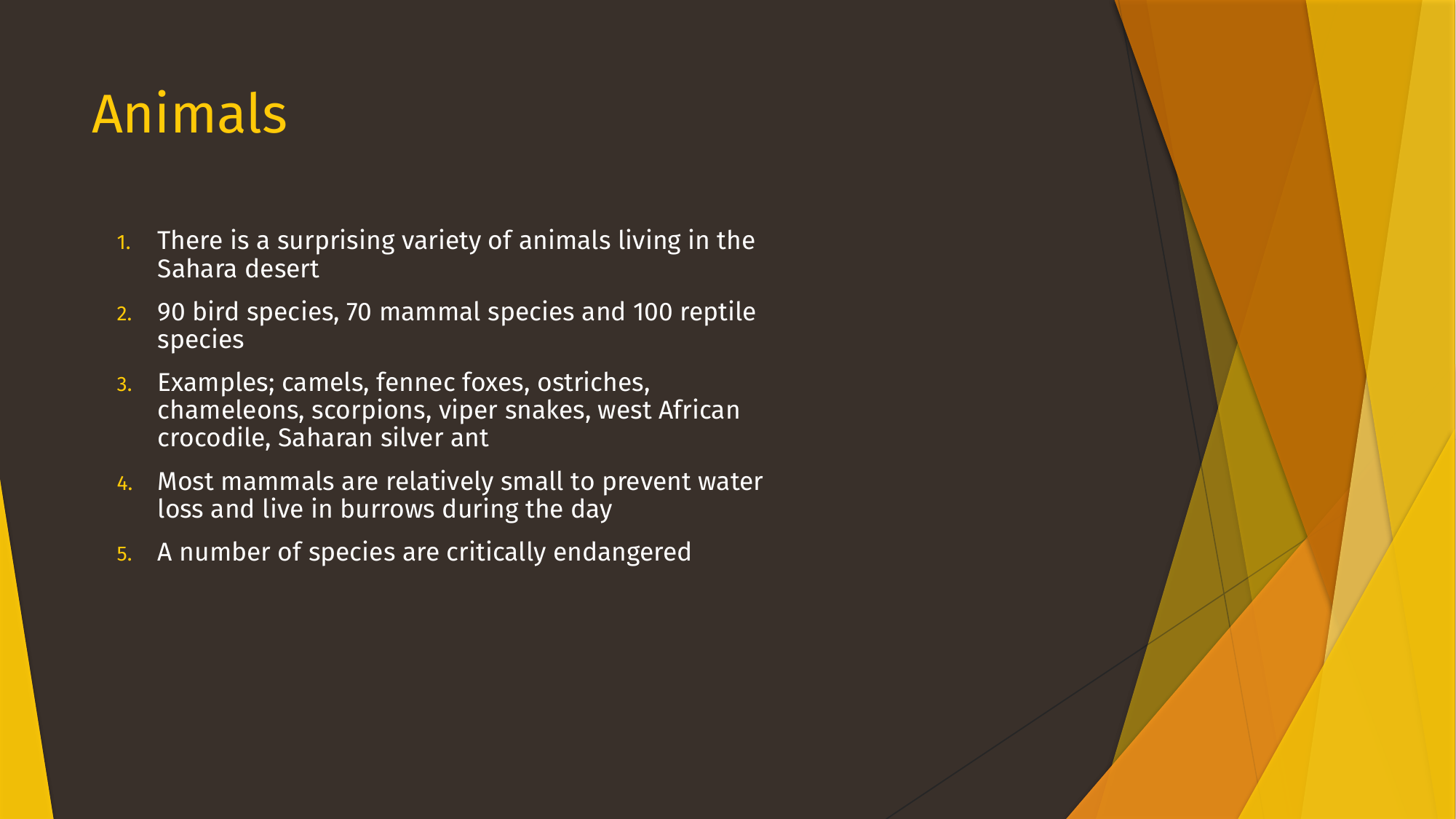

# Animals
There is a surprising variety of animals living in the Sahara desert
90 bird species, 70 mammal species and 100 reptile species
Examples; camels, fennec foxes, ostriches, chameleons, scorpions, viper snakes, west African crocodile, Saharan silver ant
Most mammals are relatively small to prevent water loss and live in burrows during the day
A number of species are critically endangered